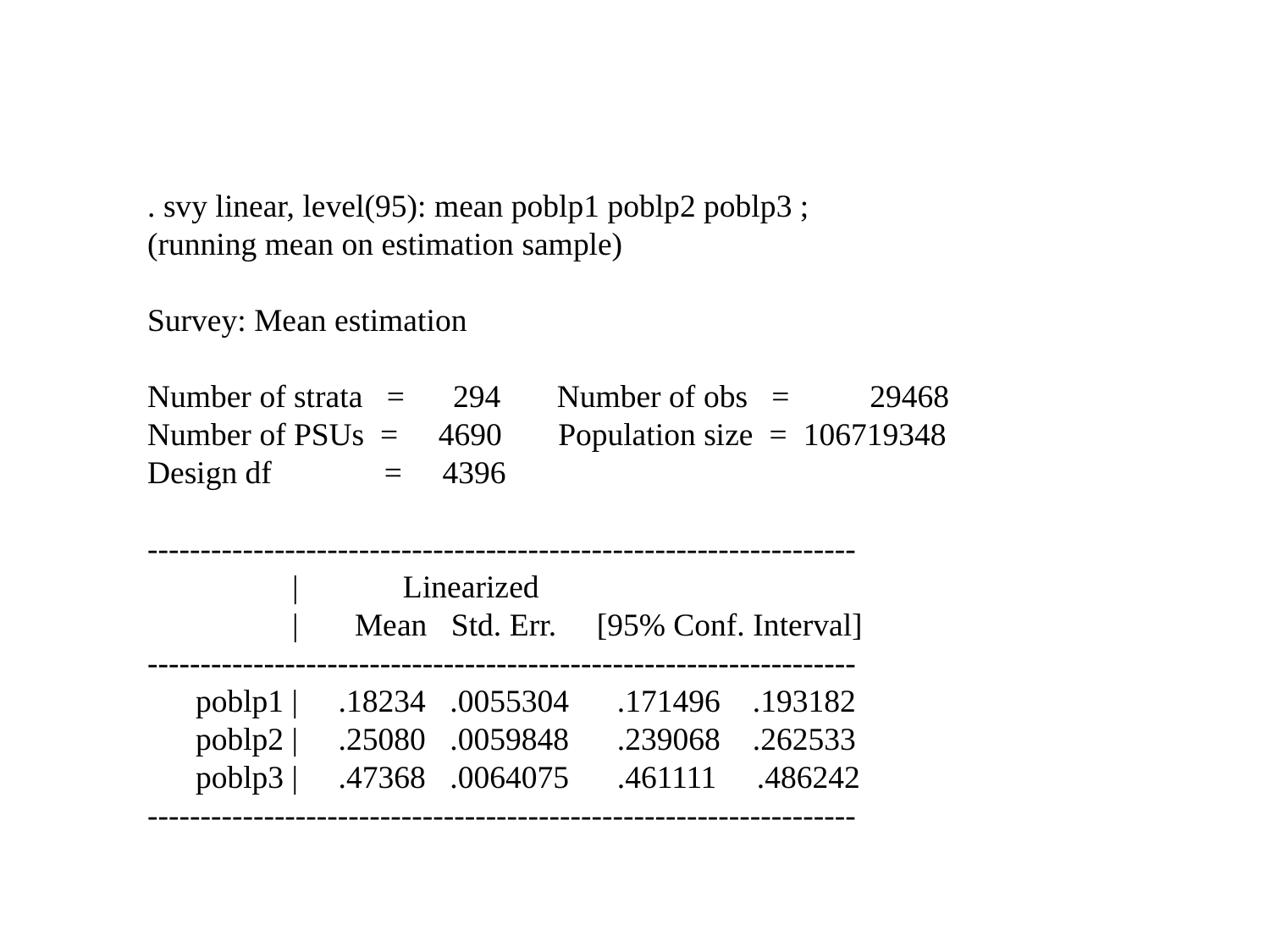

. svy linear, level(95): mean poblp1 poblp2 poblp3 ;
(running mean on estimation sample)

Survey: Mean estimation

Number of strata   =      294       Number of obs   =          29468
Number of PSUs  =     4690       Population size  =  106719348
Design df              =     4396

-------------------------------------------------------------------
                  |             Linearized
                  |       Mean   Std. Err.     [95% Conf. Interval]
-------------------------------------------------------------------
      poblp1 |     .18234   .0055304      .171496    .193182
      poblp2 |     .25080   .0059848      .239068    .262533
      poblp3 |     .47368   .0064075      .461111     .486242
-------------------------------------------------------------------